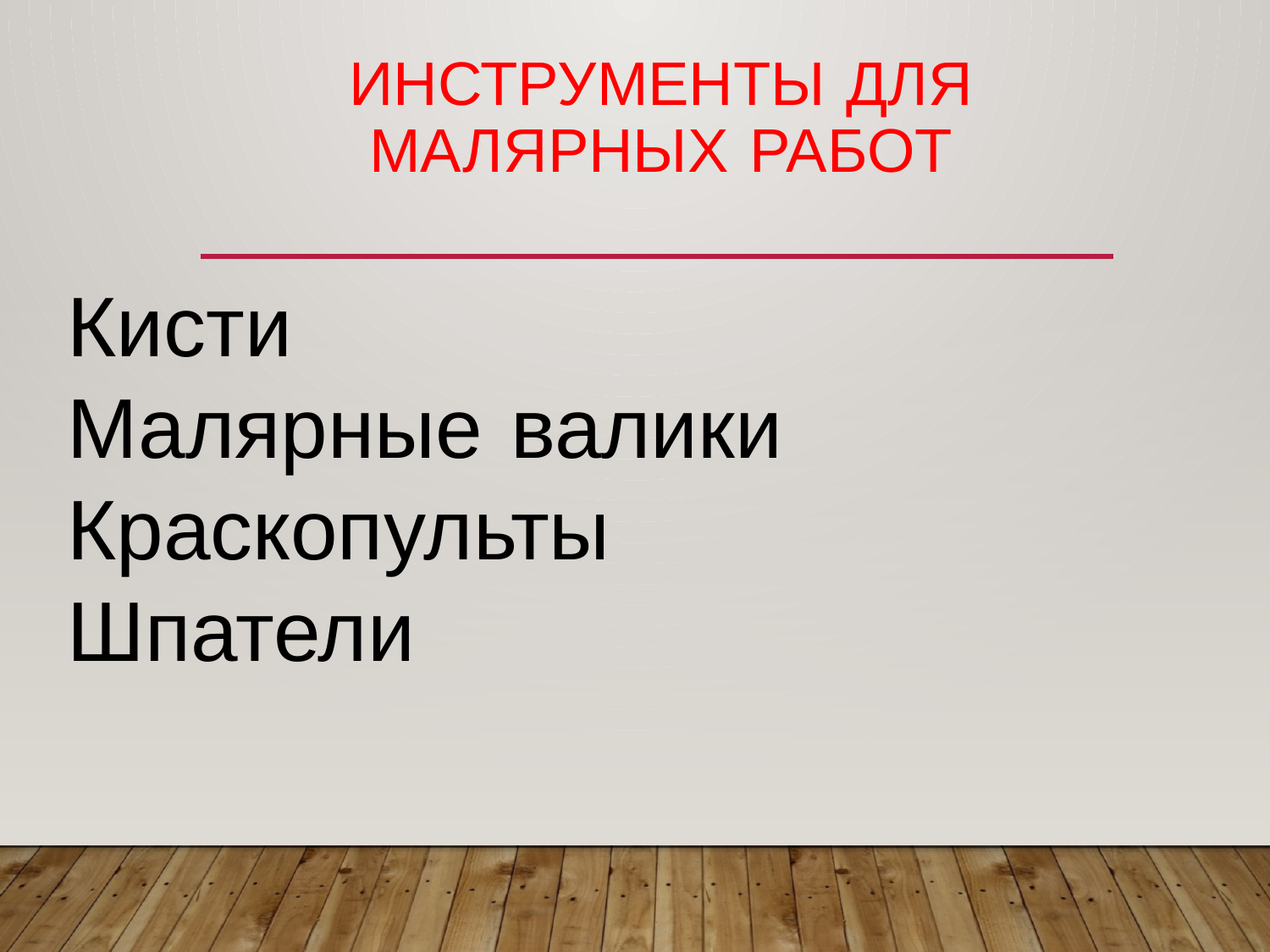

# Инструменты для малярных работ
Кисти
Малярные валики
Краскопульты
Шпатели